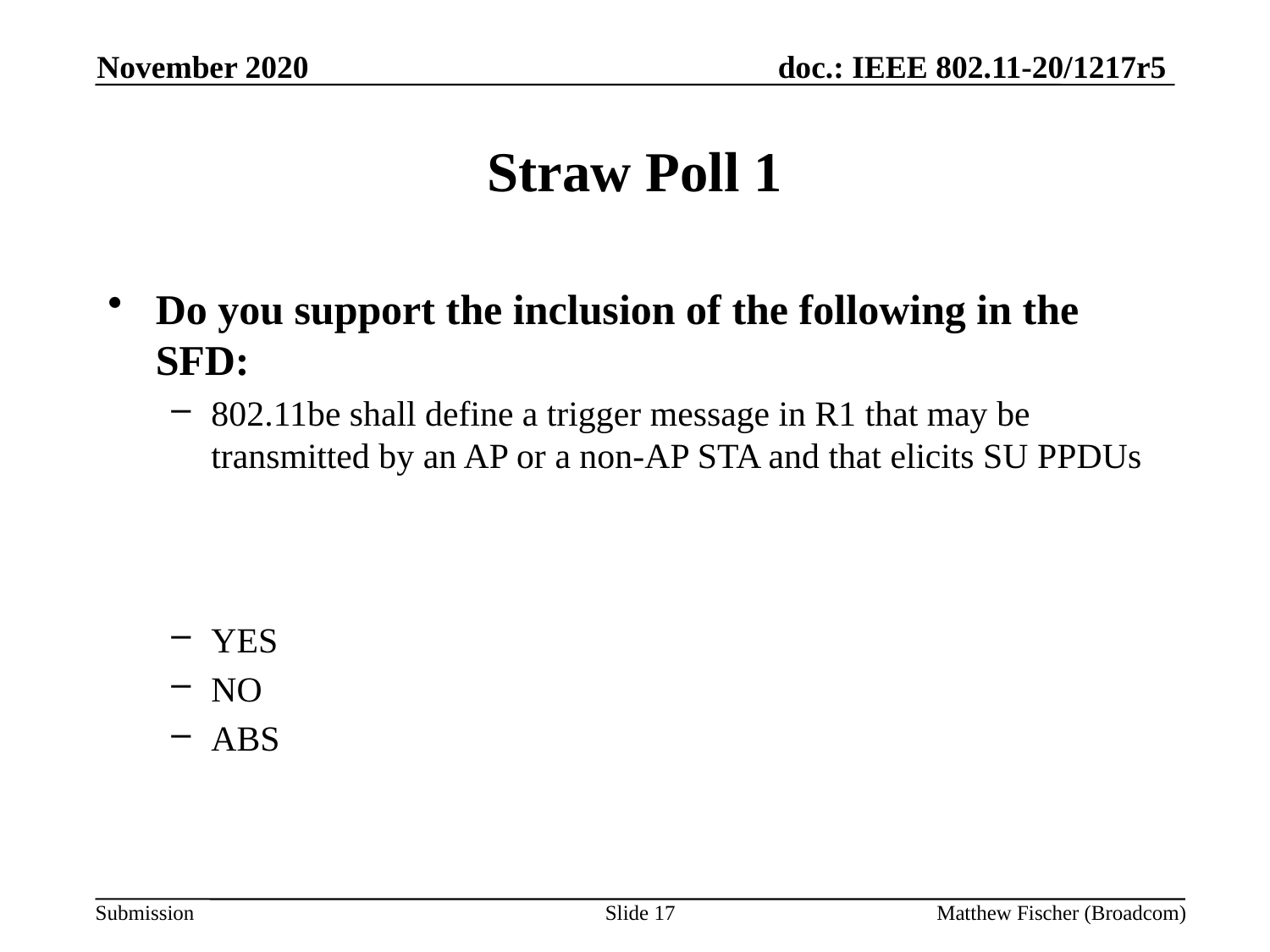

November 2020
# Straw Poll 1
Do you support the inclusion of the following in the SFD:
802.11be shall define a trigger message in R1 that may be transmitted by an AP or a non-AP STA and that elicits SU PPDUs

YES
NO
ABS

Slide 17
Matthew Fischer (Broadcom)